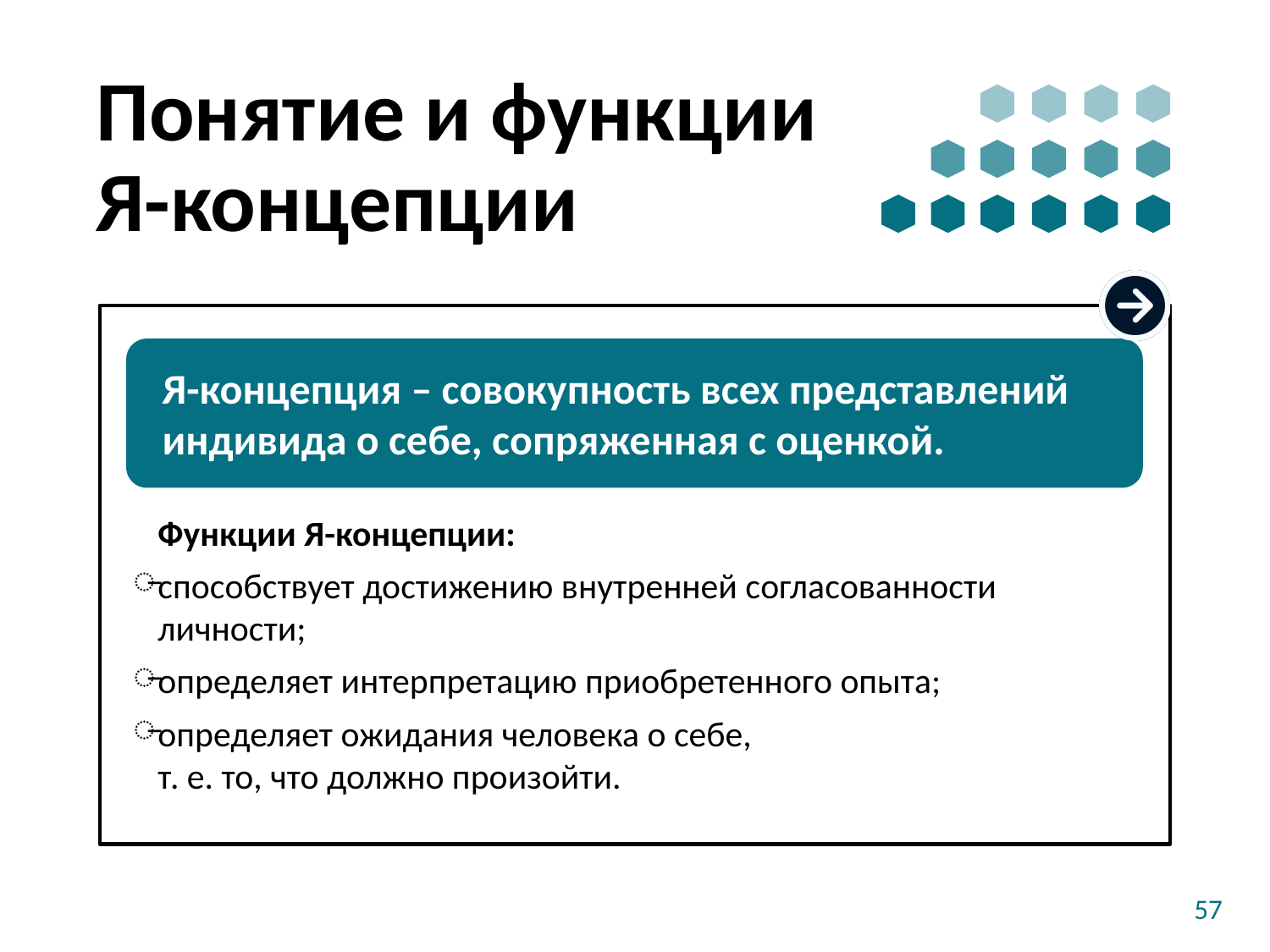

# Понятие и функции Я-концепции

Функции Я-концепции:
способствует достижению внутренней согласованности личности;
определяет интерпретацию приобретенного опыта;
определяет ожидания человека о себе,
т. е. то, что должно произойти.
Я-концепция – совокупность всех представлений индивида о себе, сопряженная с оценкой.
57